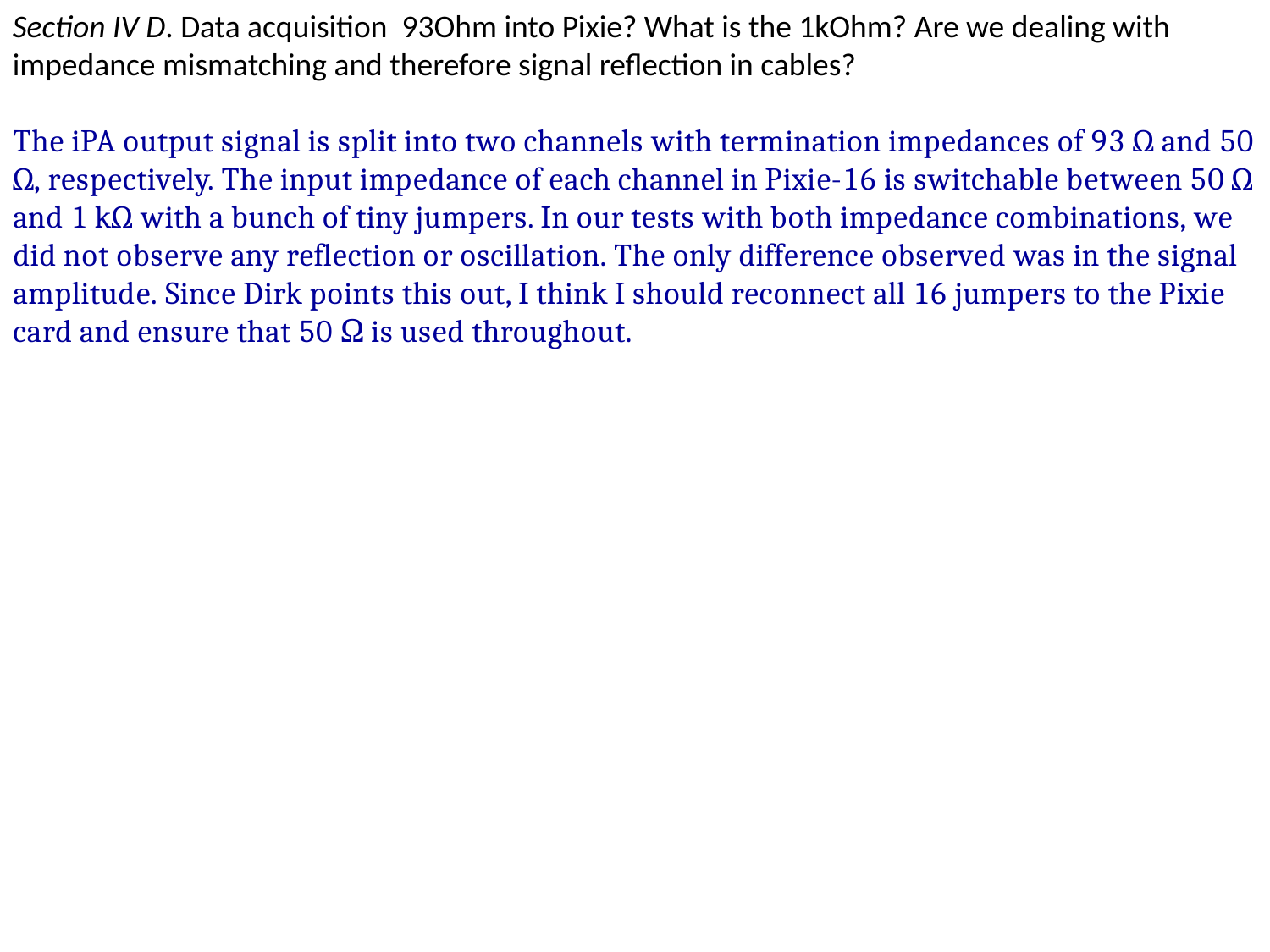

Section IV D. Data acquisition  93Ohm into Pixie? What is the 1kOhm? Are we dealing with impedance mismatching and therefore signal reflection in cables?

The iPA output signal is split into two channels with termination impedances of 93 Ω and 50 Ω, respectively. The input impedance of each channel in Pixie-16 is switchable between 50 Ω and 1 kΩ with a bunch of tiny jumpers. In our tests with both impedance combinations, we did not observe any reflection or oscillation. The only difference observed was in the signal amplitude. Since Dirk points this out, I think I should reconnect all 16 jumpers to the Pixie card and ensure that 50 Ω is used throughout.